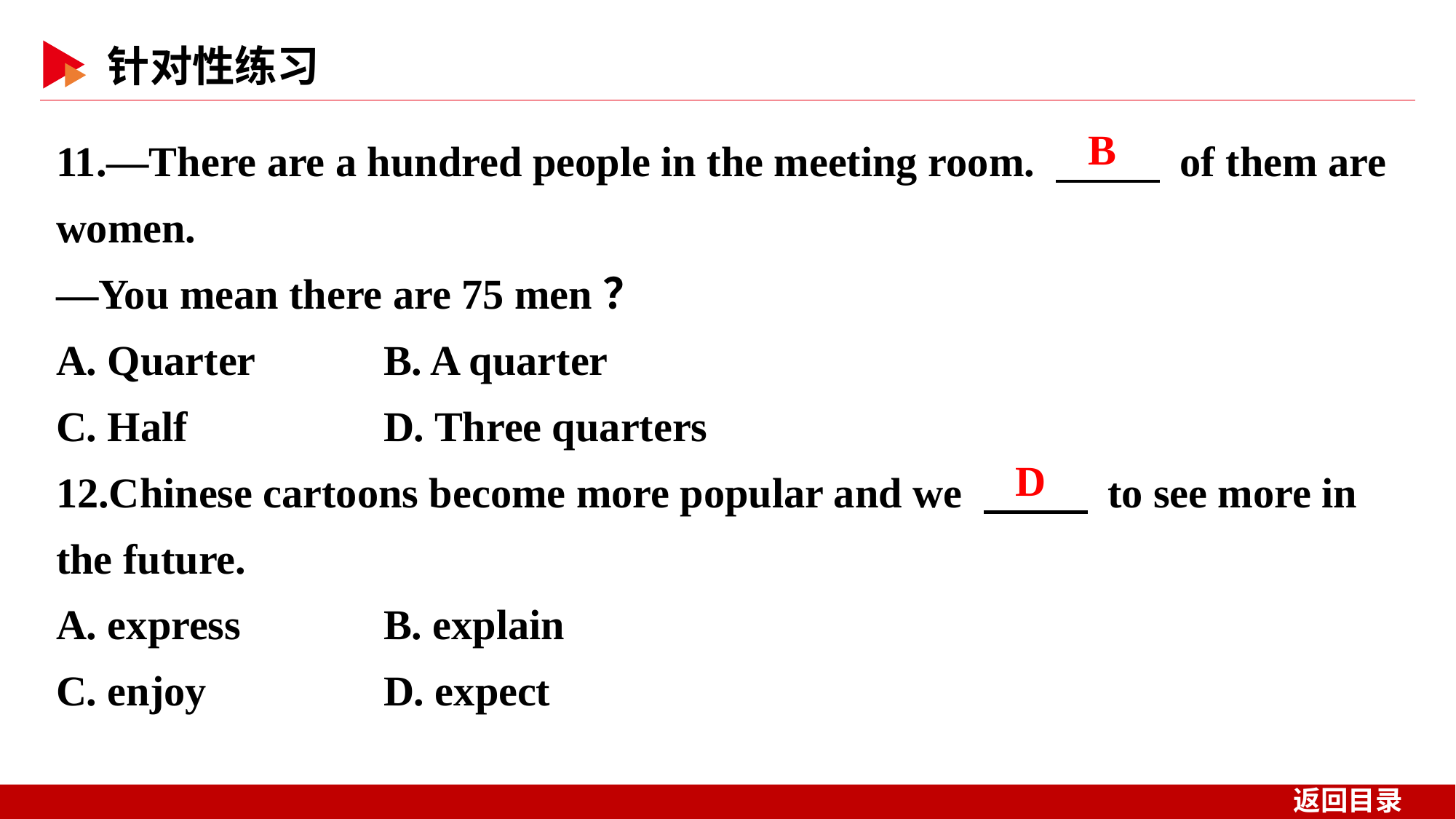

11.—There are a hundred people in the meeting room. 　  　 of them are women.
—You mean there are 75 men？
A. Quarter       	B. A quarter
C. Half                	D. Three quarters
12.Chinese cartoons become more popular and we 　  　 to see more in the future.
A. express        	B. explain
C. enjoy                	D. expect
B
D